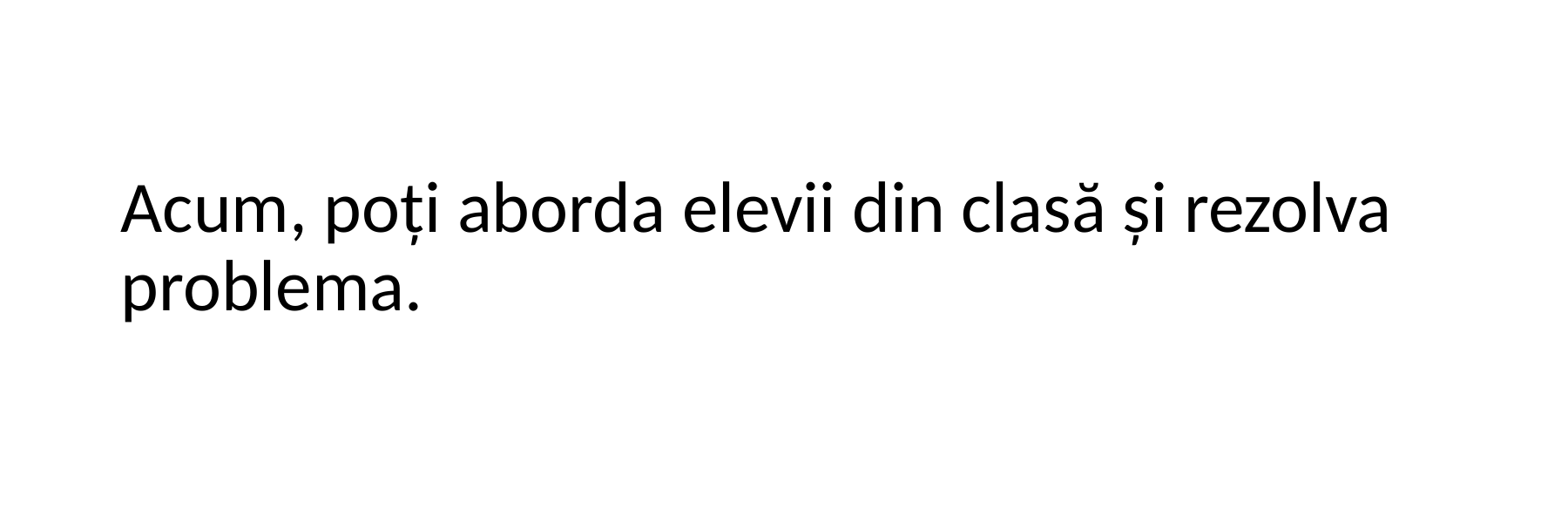

Acum, poți aborda elevii din clasă și rezolva problema.